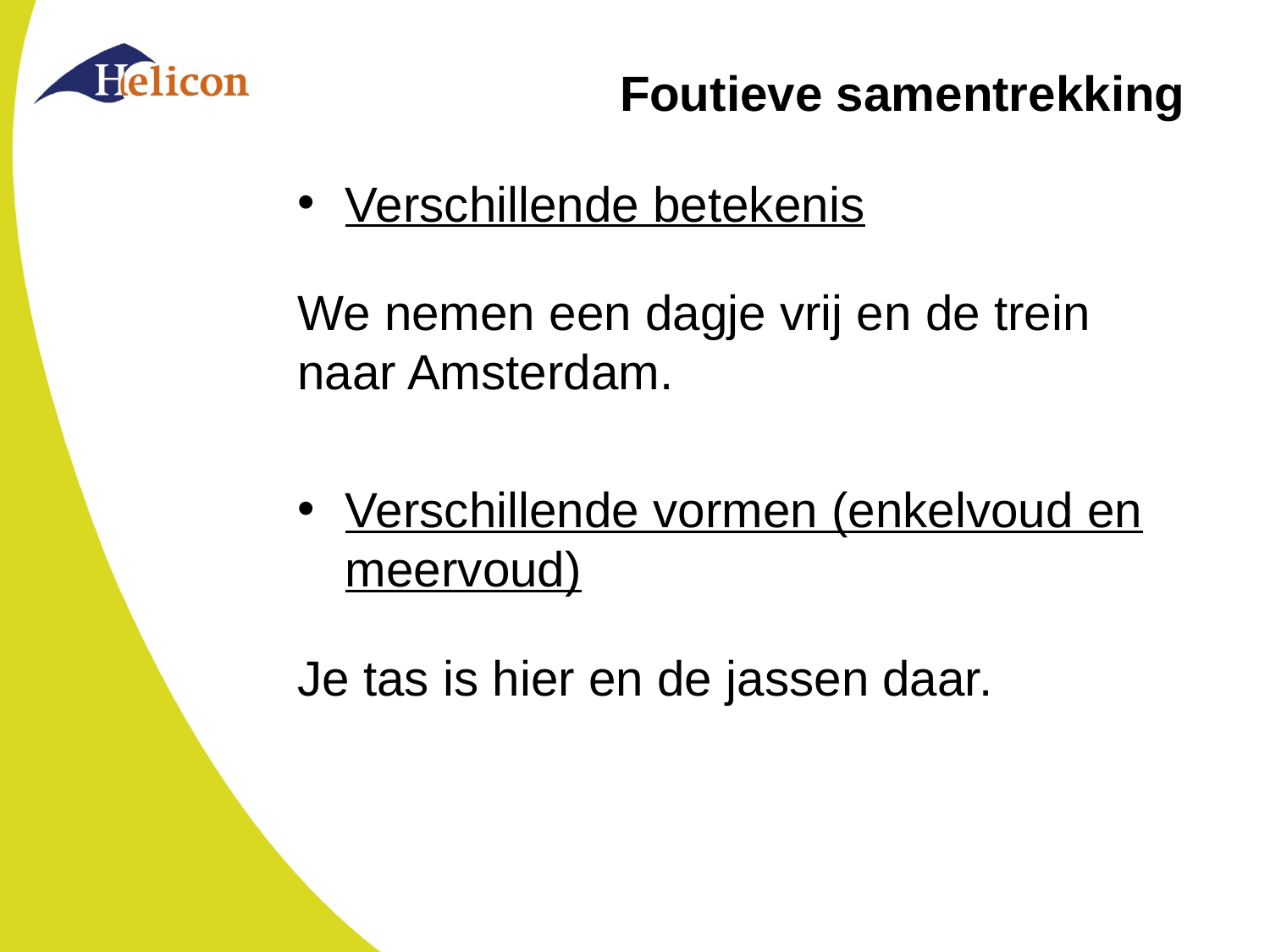

# Foutieve samentrekking
Verschillende betekenis

We nemen een dagje vrij en de trein naar Amsterdam.

Verschillende vormen (enkelvoud en meervoud)

Je tas is hier en de jassen daar.